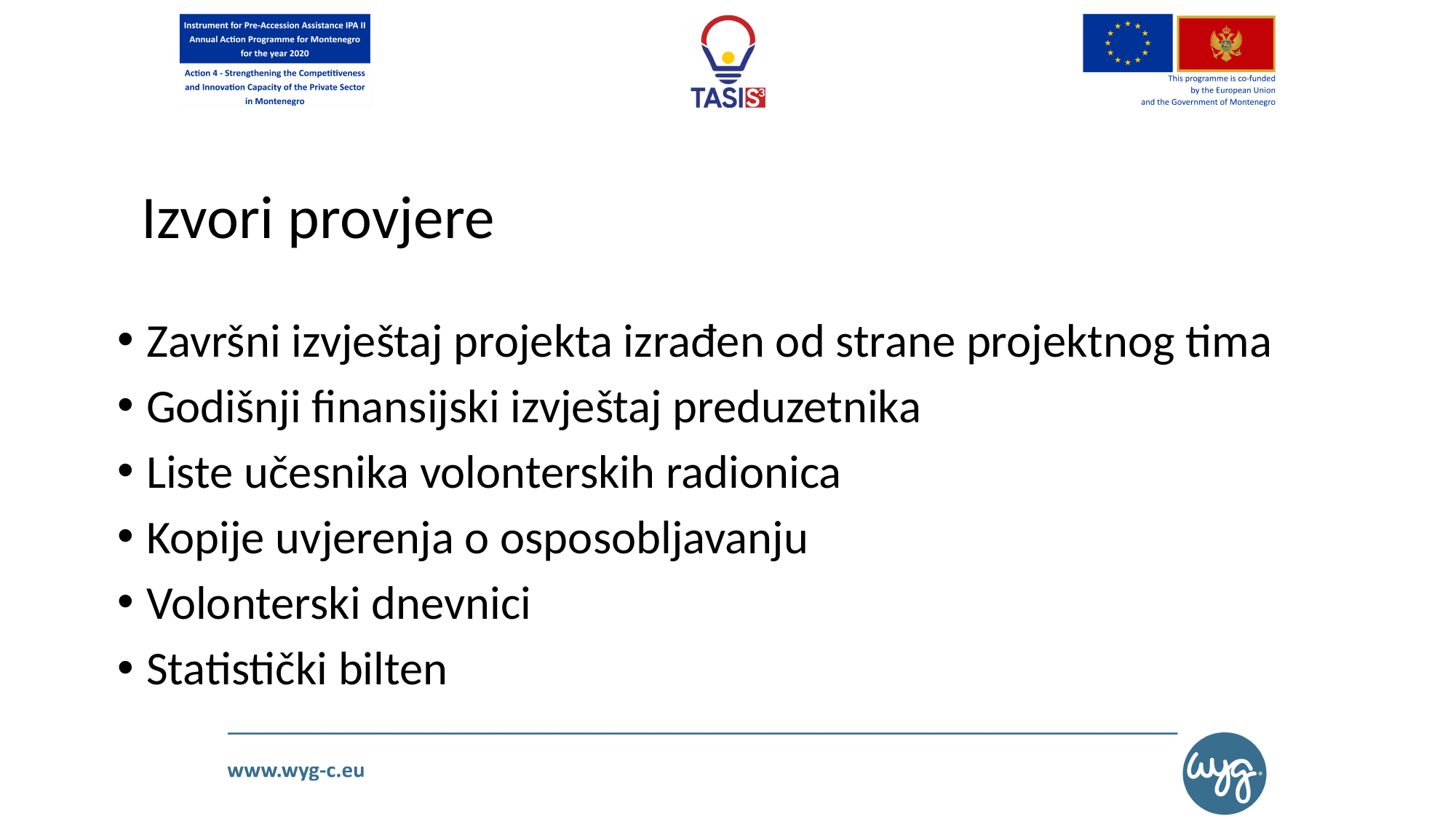

Završni izvještaj projekta izrađen od strane projektnog tima
Godišnji finansijski izvještaj preduzetnika
Liste učesnika volonterskih radionica
Kopije uvjerenja o osposobljavanju
Volonterski dnevnici
Statistički bilten
# Izvori provjere